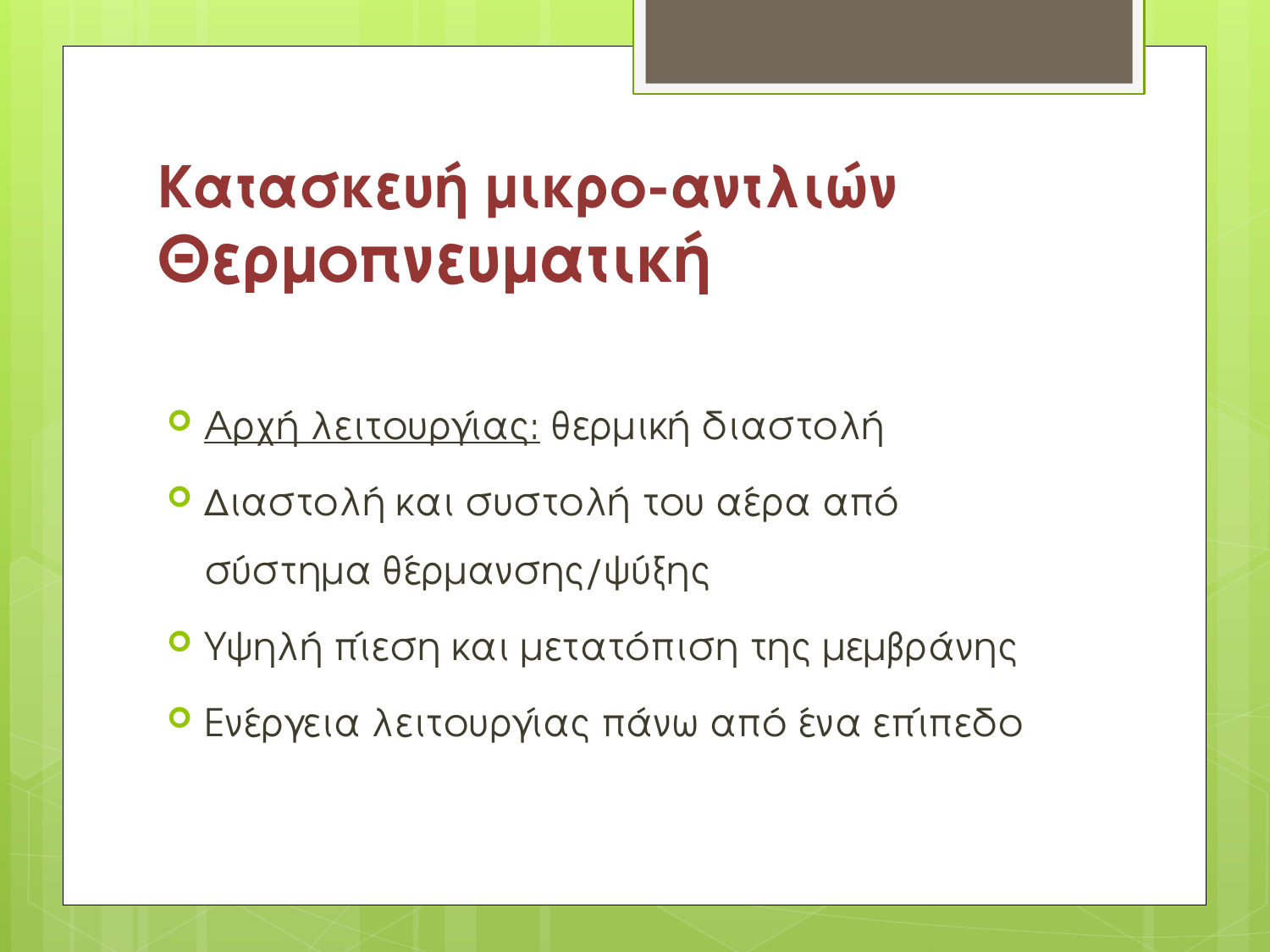

# Κατασκευή μικρο-αντλιών Θερμοπνευματική
Αρχή λειτουργίας: θερμική διαστολή
Διαστολή και συστολή του αέρα από σύστημα θέρμανσης/ψύξης
Υψηλή πίεση και μετατόπιση της μεμβράνης
Ενέργεια λειτουργίας πάνω από ένα επίπεδο